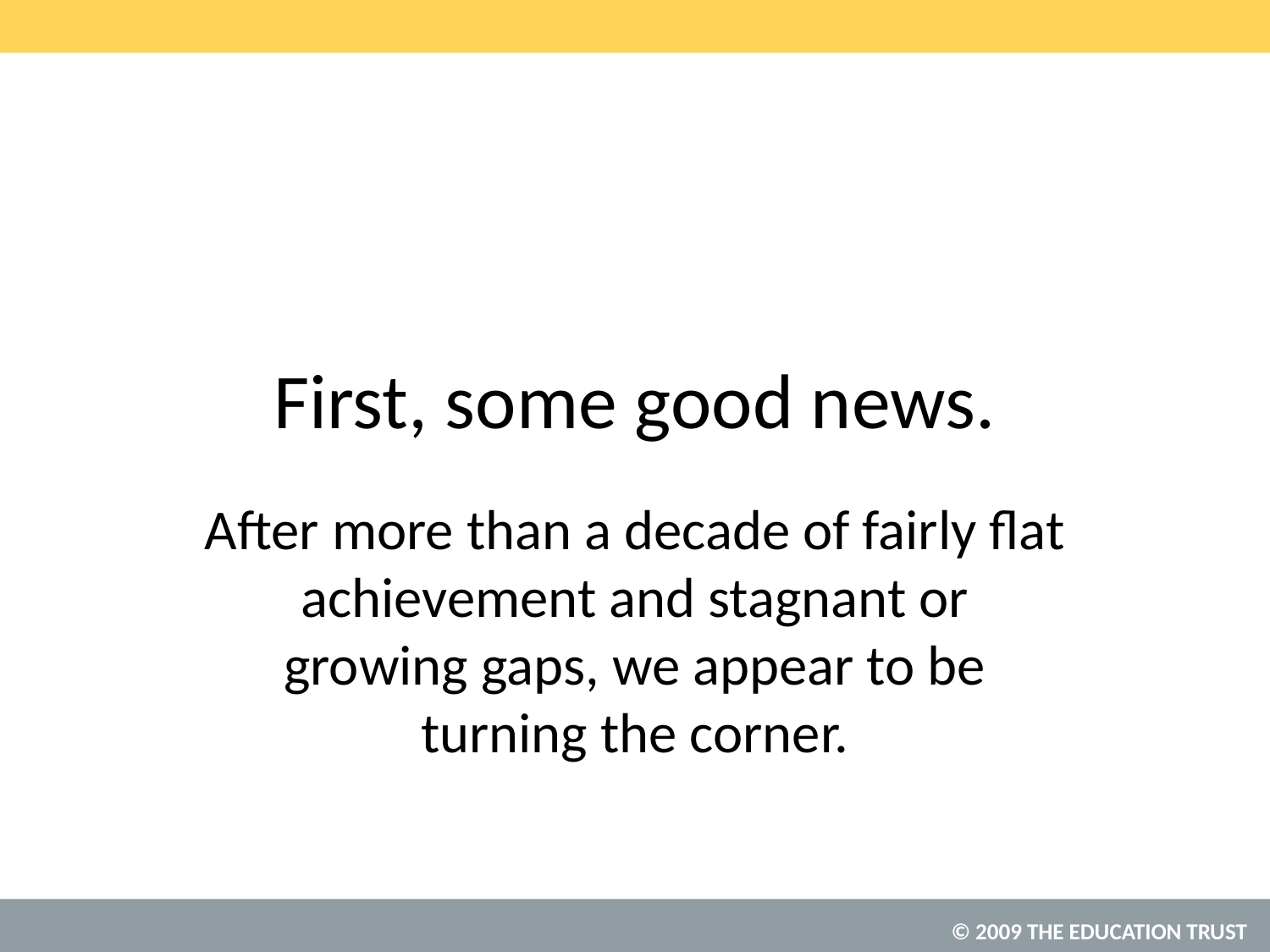

# First, some good news.
After more than a decade of fairly flat achievement and stagnant or growing gaps, we appear to be turning the corner.